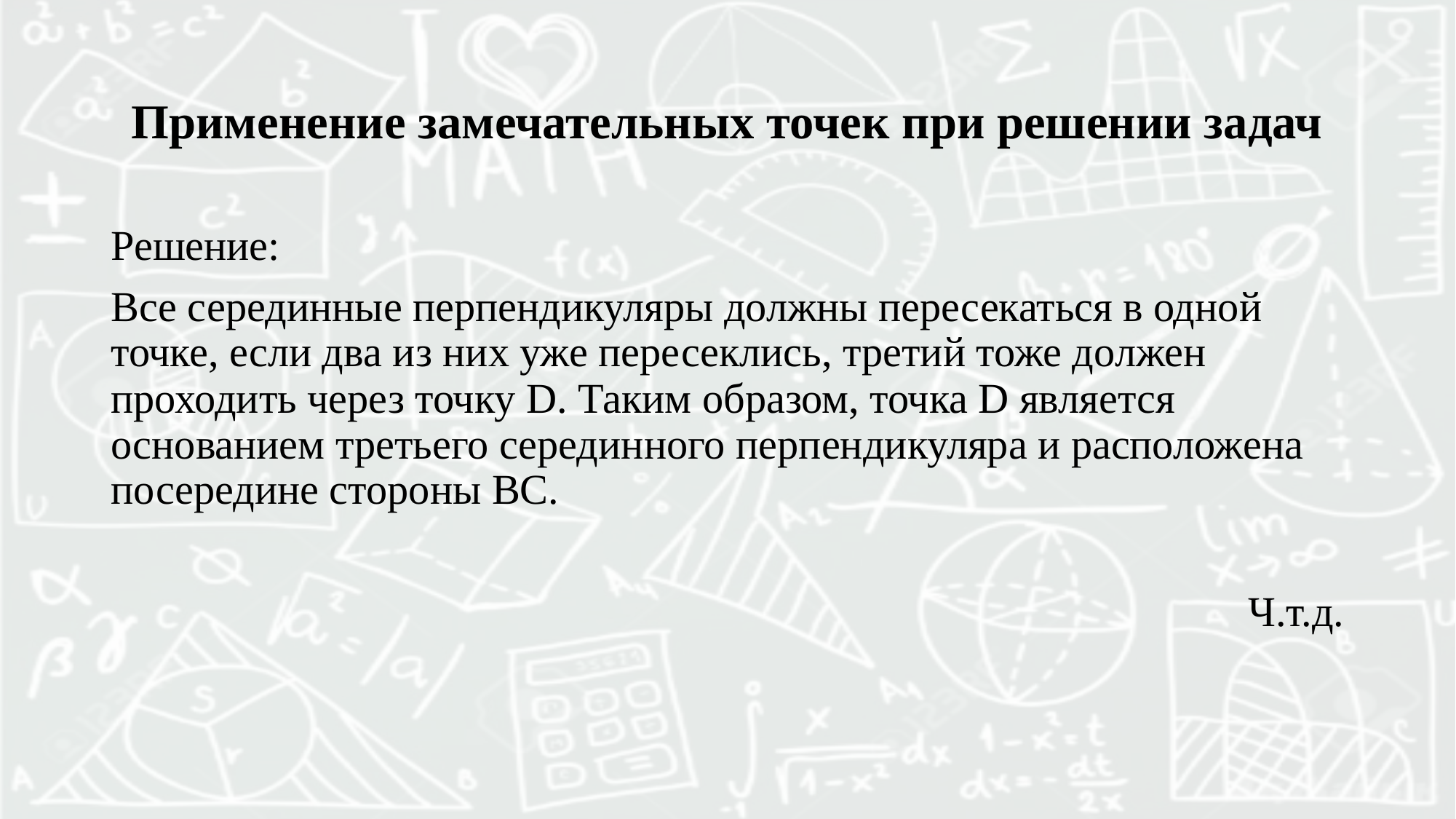

# Применение замечательных точек при решении задач
Решение:
Все серединные перпендикуляры должны пересекаться в одной точке, если два из них уже пересеклись, третий тоже должен проходить через точку D. Таким образом, точка D является основанием третьего серединного перпендикуляра и расположена посередине стороны ВС.

Ч.т.д.